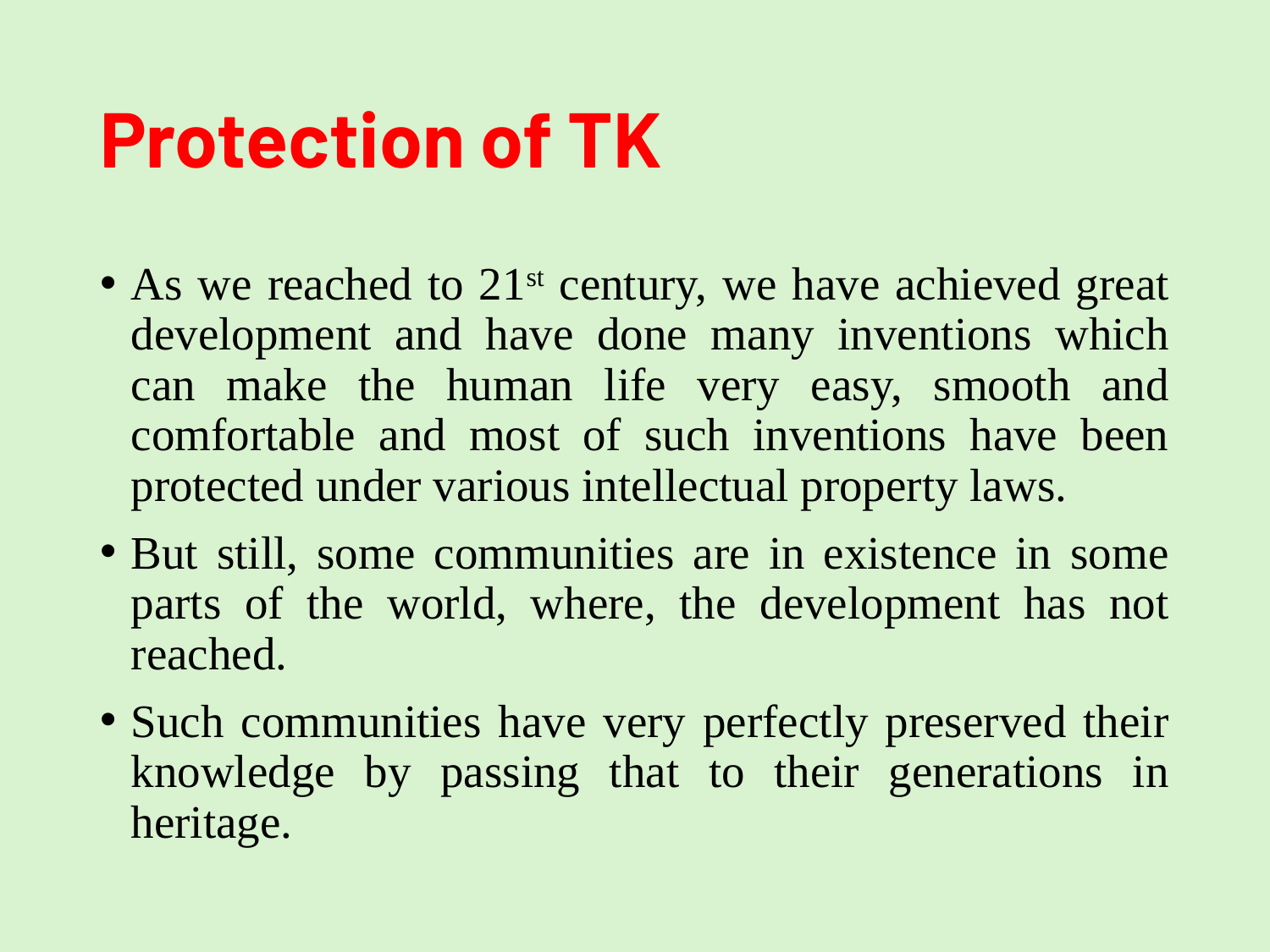

# Protection of TK
As we reached to 21st century, we have achieved great development and have done many inventions which can make the human life very easy, smooth and comfortable and most of such inventions have been protected under various intellectual property laws.
But still, some communities are in existence in some parts of the world, where, the development has not reached.
Such communities have very perfectly preserved their knowledge by passing that to their generations in heritage.